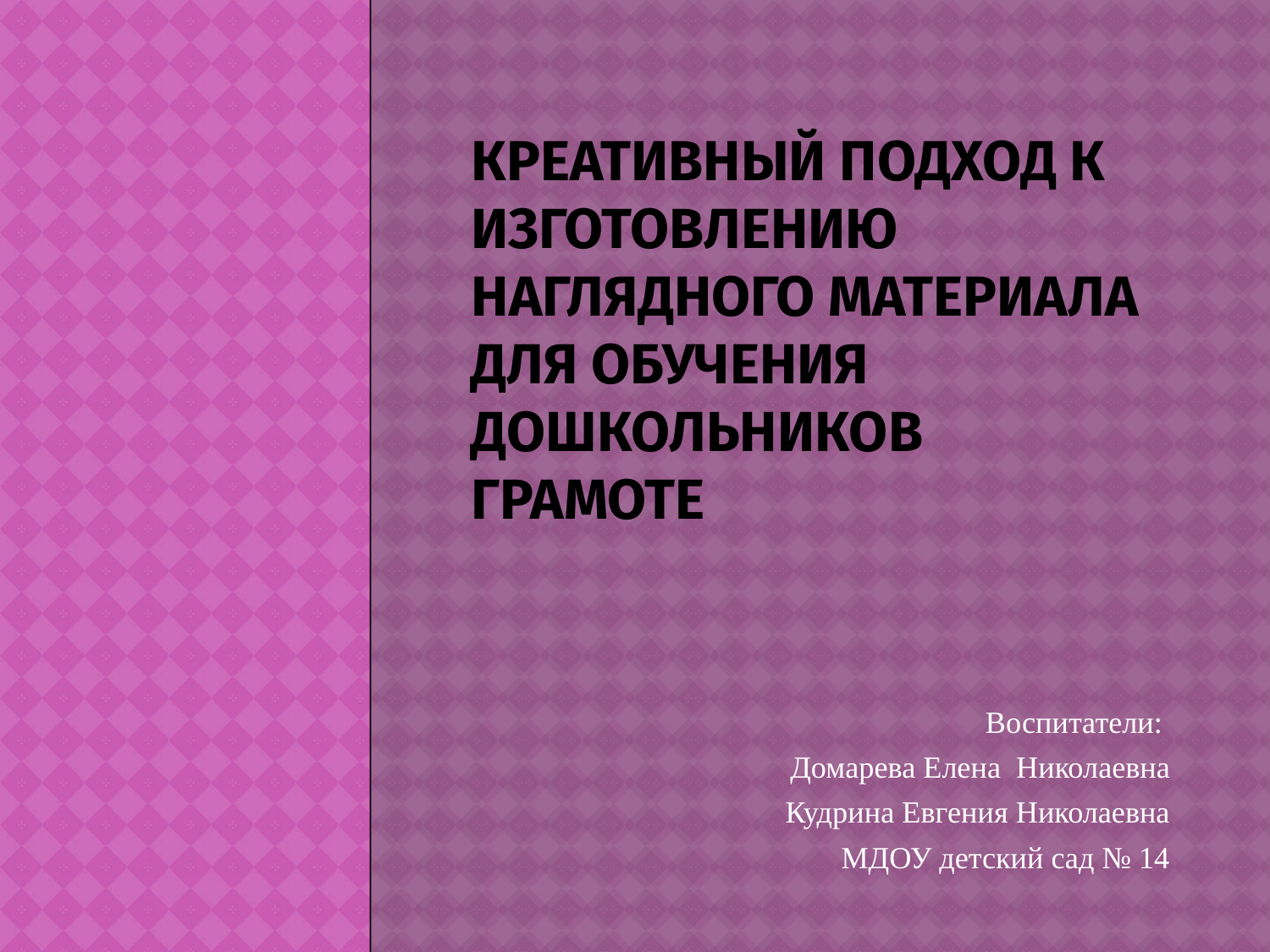

# Креативный подход к изготовлению наглядного материала для обучения дошкольников грамоте

Воспитатели:
Домарева Елена  Николаевна
Кудрина Евгения Николаевна
МДОУ детский сад № 14